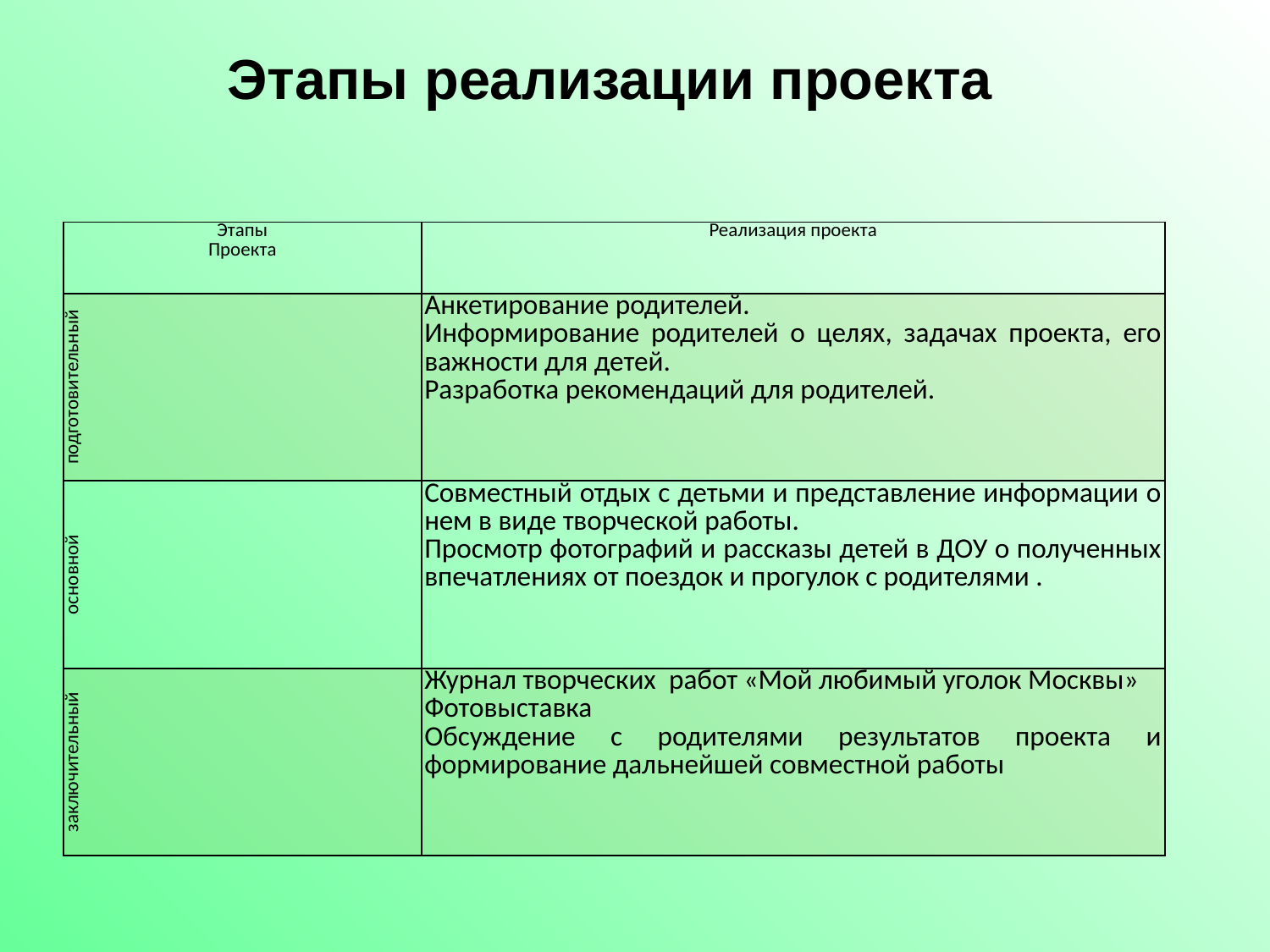

Этапы реализации проекта

| Этапы Проекта | Реализация проекта |
| --- | --- |
| подготовительный | Анкетирование родителей. Информирование родителей о целях, задачах проекта, его важности для детей. Разработка рекомендаций для родителей. |
| основной | Совместный отдых с детьми и представление информации о нем в виде творческой работы. Просмотр фотографий и рассказы детей в ДОУ о полученных впечатлениях от поездок и прогулок с родителями . |
| заключительный | Журнал творческих работ «Мой любимый уголок Москвы» Фотовыставка Обсуждение с родителями результатов проекта и формирование дальнейшей совместной работы |